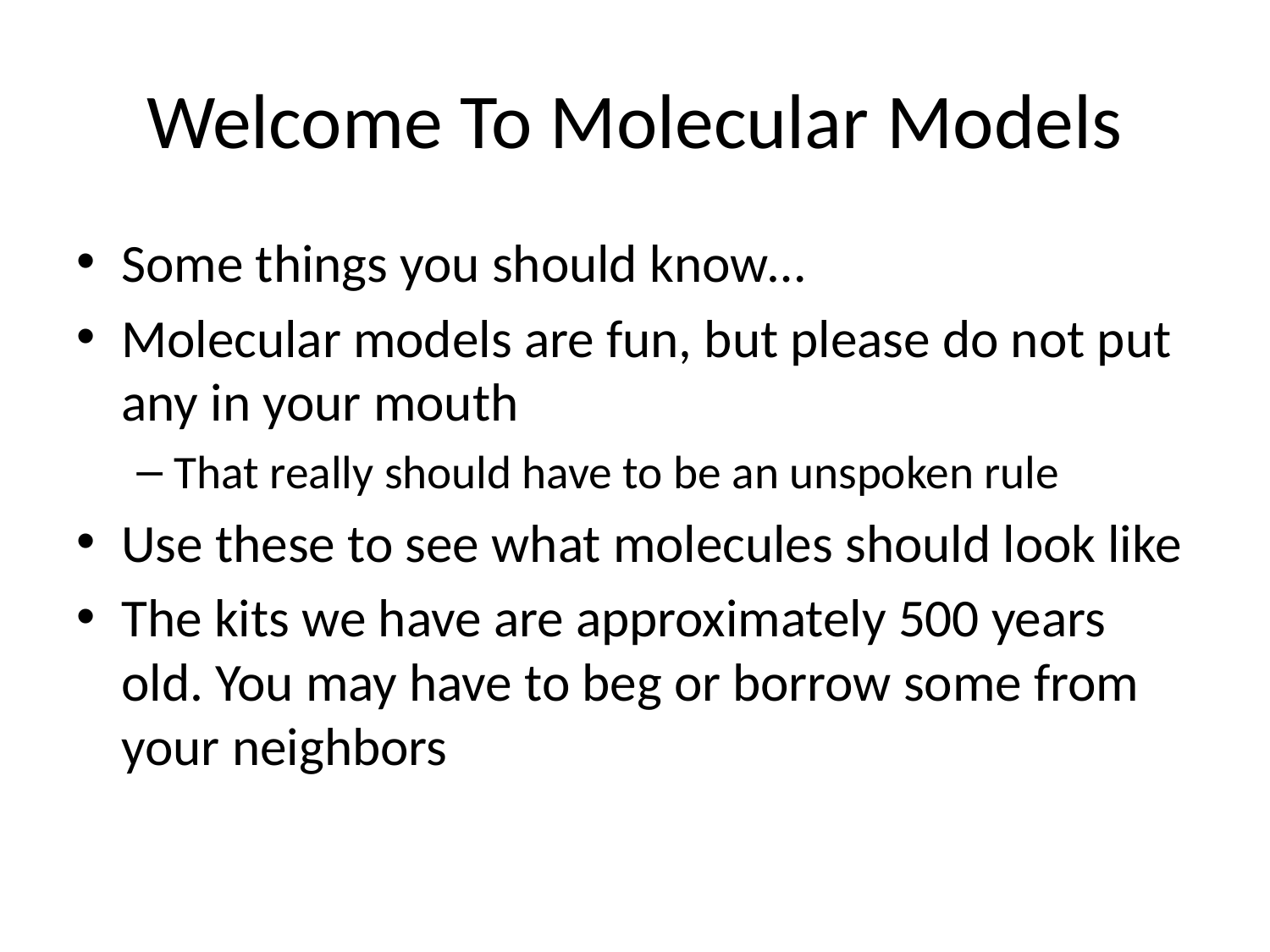

# Welcome To Molecular Models
Some things you should know…
Molecular models are fun, but please do not put any in your mouth
That really should have to be an unspoken rule
Use these to see what molecules should look like
The kits we have are approximately 500 years old. You may have to beg or borrow some from your neighbors